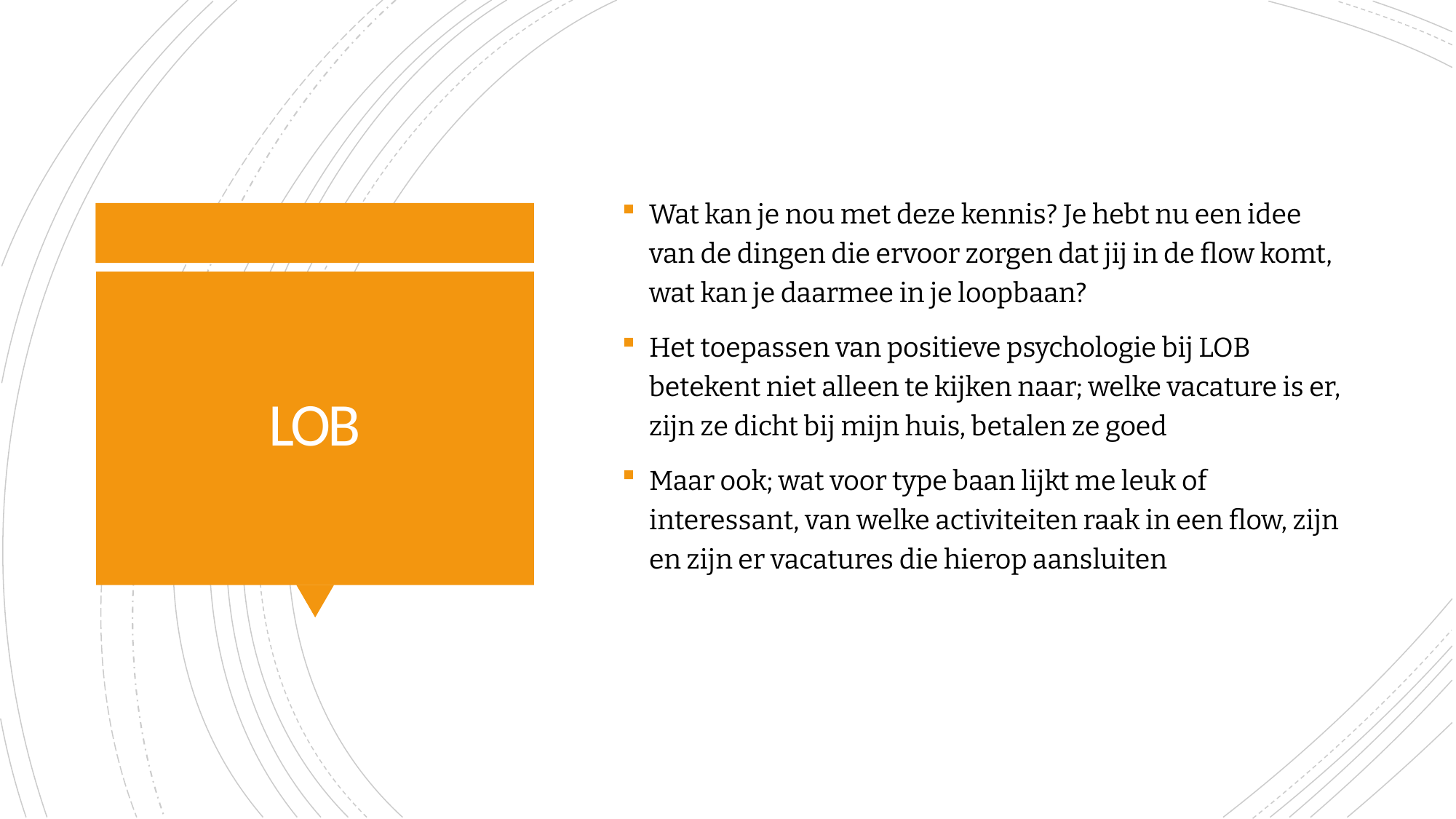

Wat kan je nou met deze kennis? Je hebt nu een idee van de dingen die ervoor zorgen dat jij in de flow komt, wat kan je daarmee in je loopbaan?
Het toepassen van positieve psychologie bij LOB betekent niet alleen te kijken naar; welke vacature is er, zijn ze dicht bij mijn huis, betalen ze goed
Maar ook; wat voor type baan lijkt me leuk of interessant, van welke activiteiten raak in een flow, zijn en zijn er vacatures die hierop aansluiten

# LOB